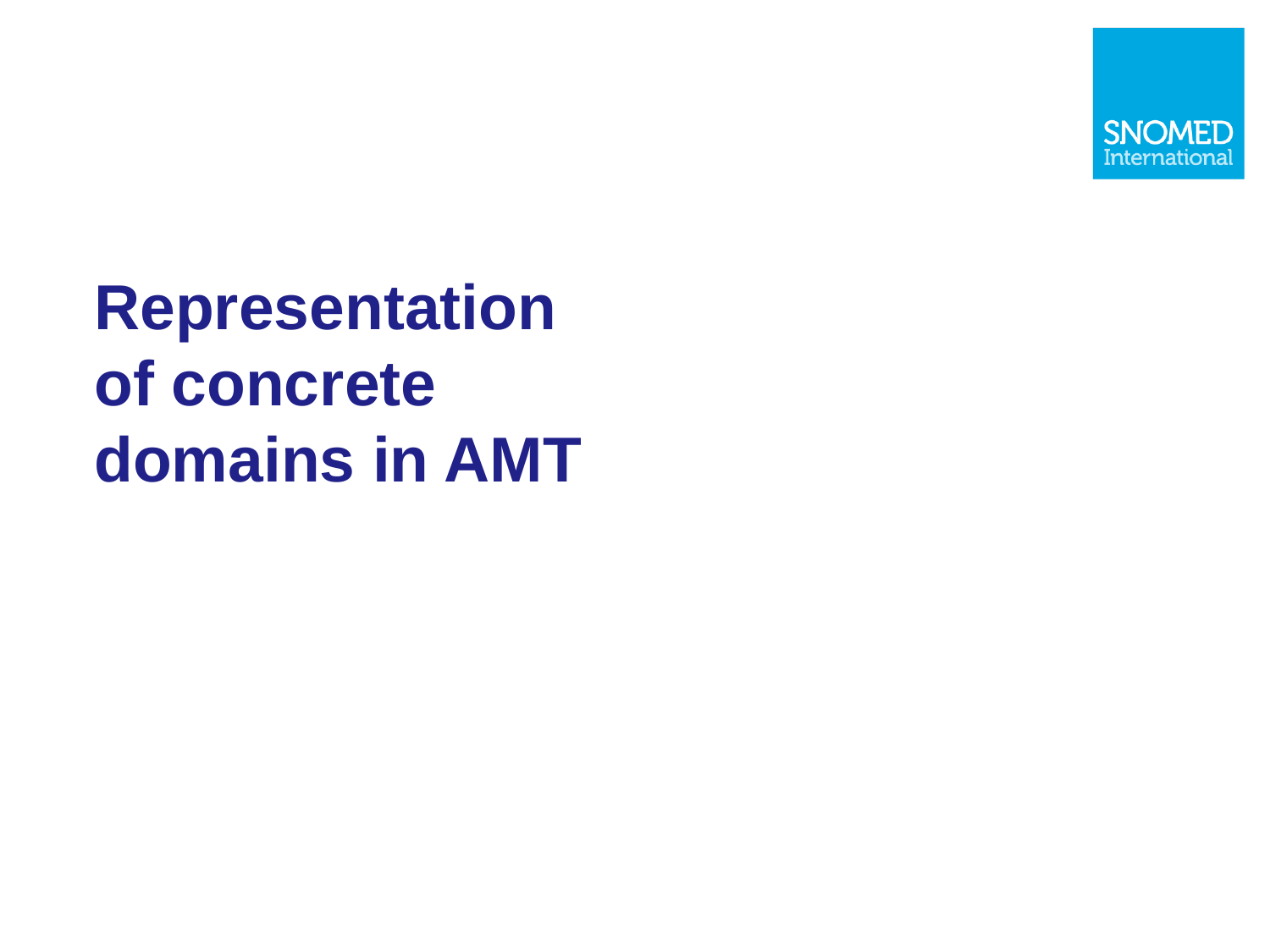

# Representation of concrete domains in AMT